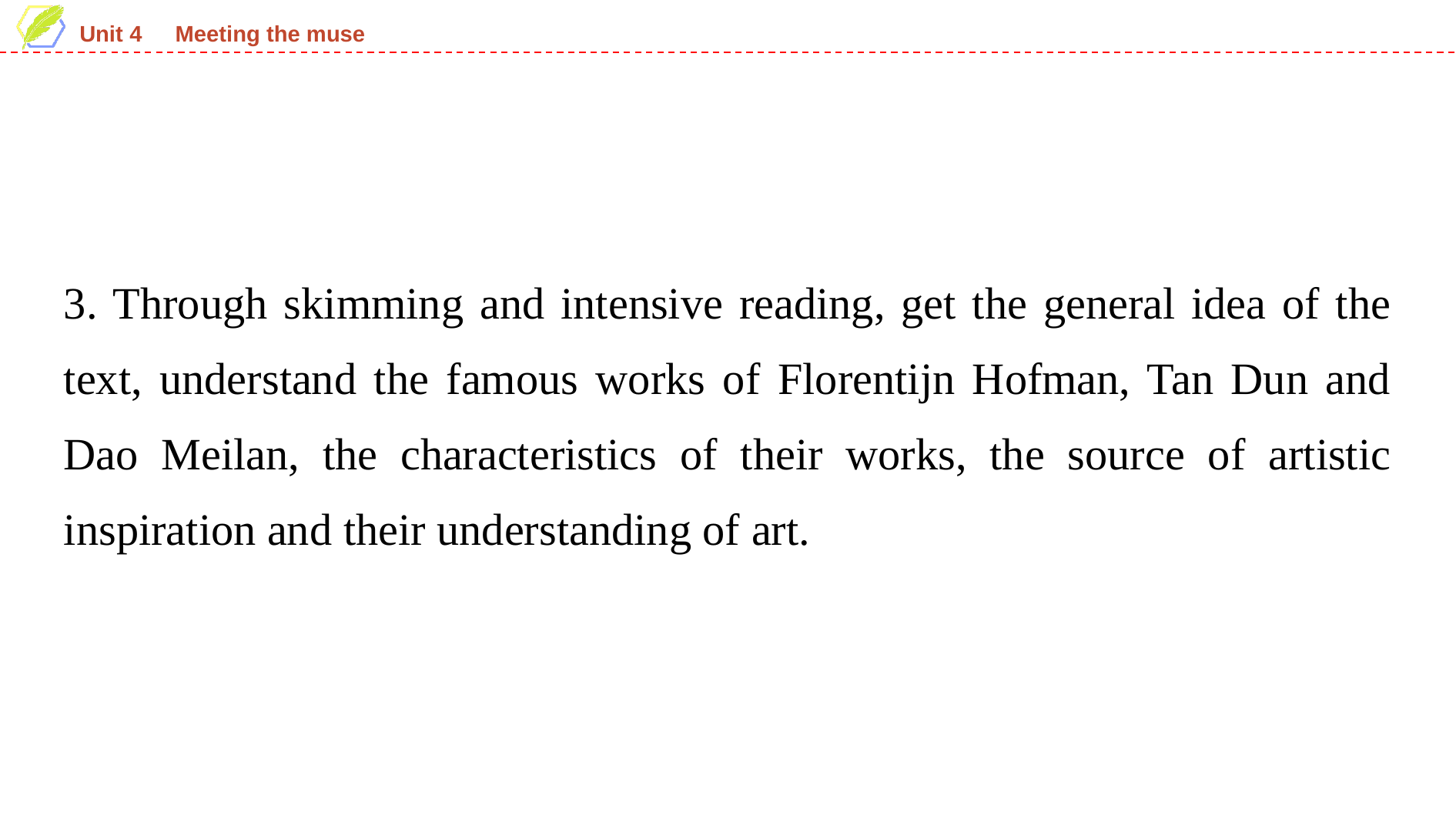

3. Through skimming and intensive reading, get the general idea of the text, understand the famous works of Florentijn Hofman, Tan Dun and Dao Meilan, the characteristics of their works, the source of artistic inspiration and their understanding of art.